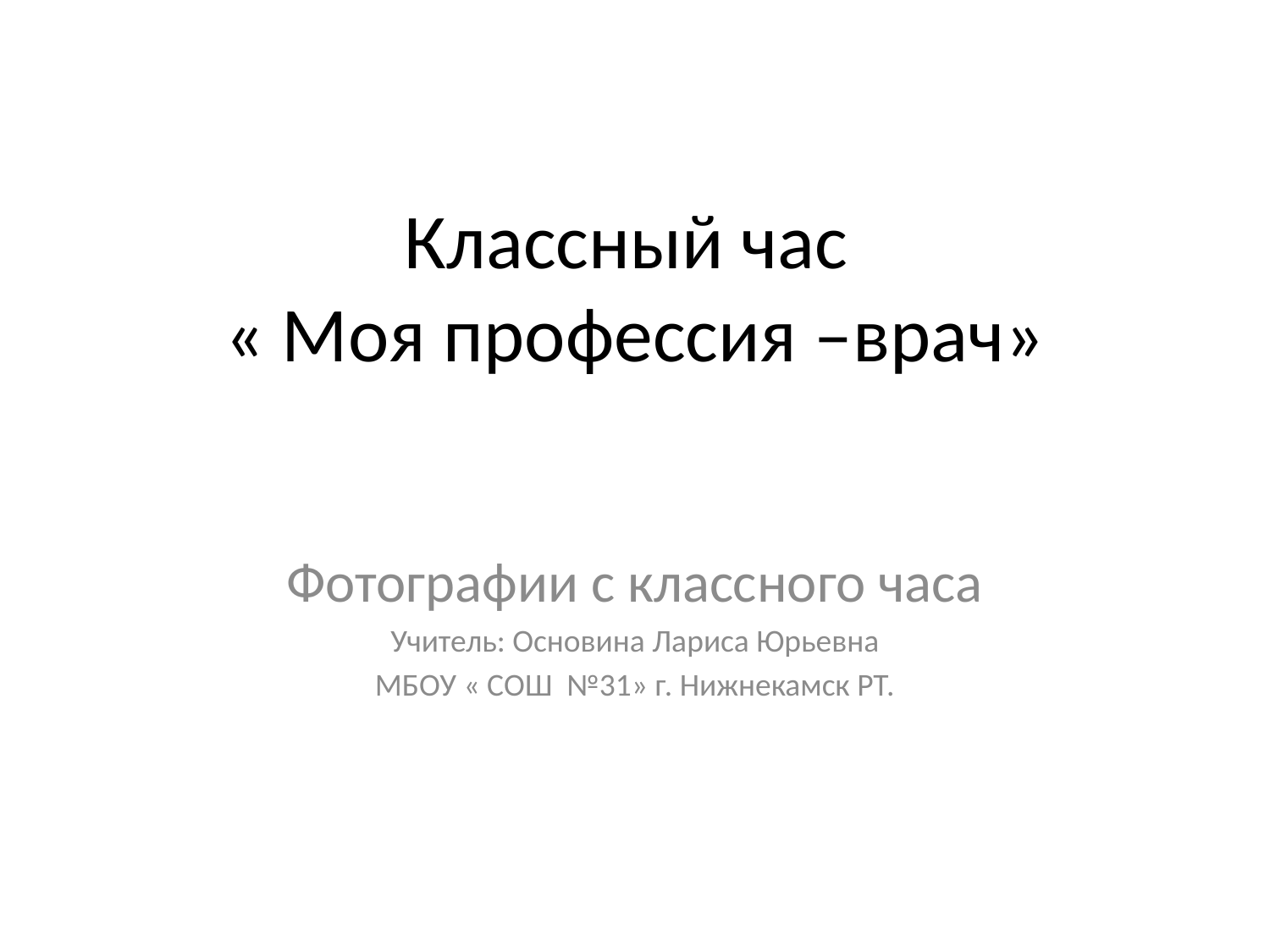

# Классный час « Моя профессия –врач»
Фотографии с классного часа
Учитель: Основина Лариса Юрьевна
МБОУ « СОШ  №31» г. Нижнекамск РТ.